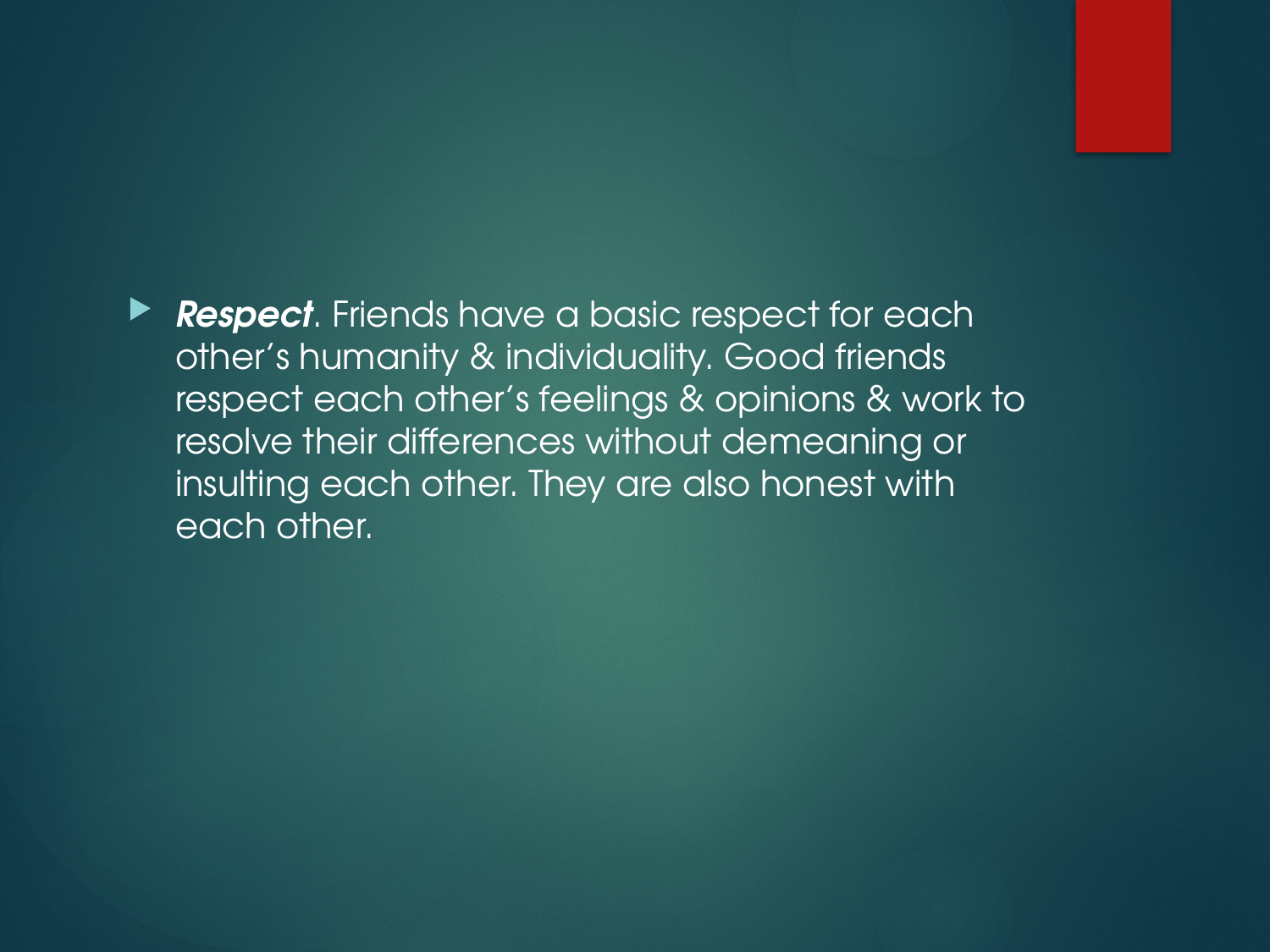

#
Respect. Friends have a basic respect for each other’s humanity & individuality. Good friends respect each other’s feelings & opinions & work to resolve their differences without demeaning or insulting each other. They are also honest with each other.